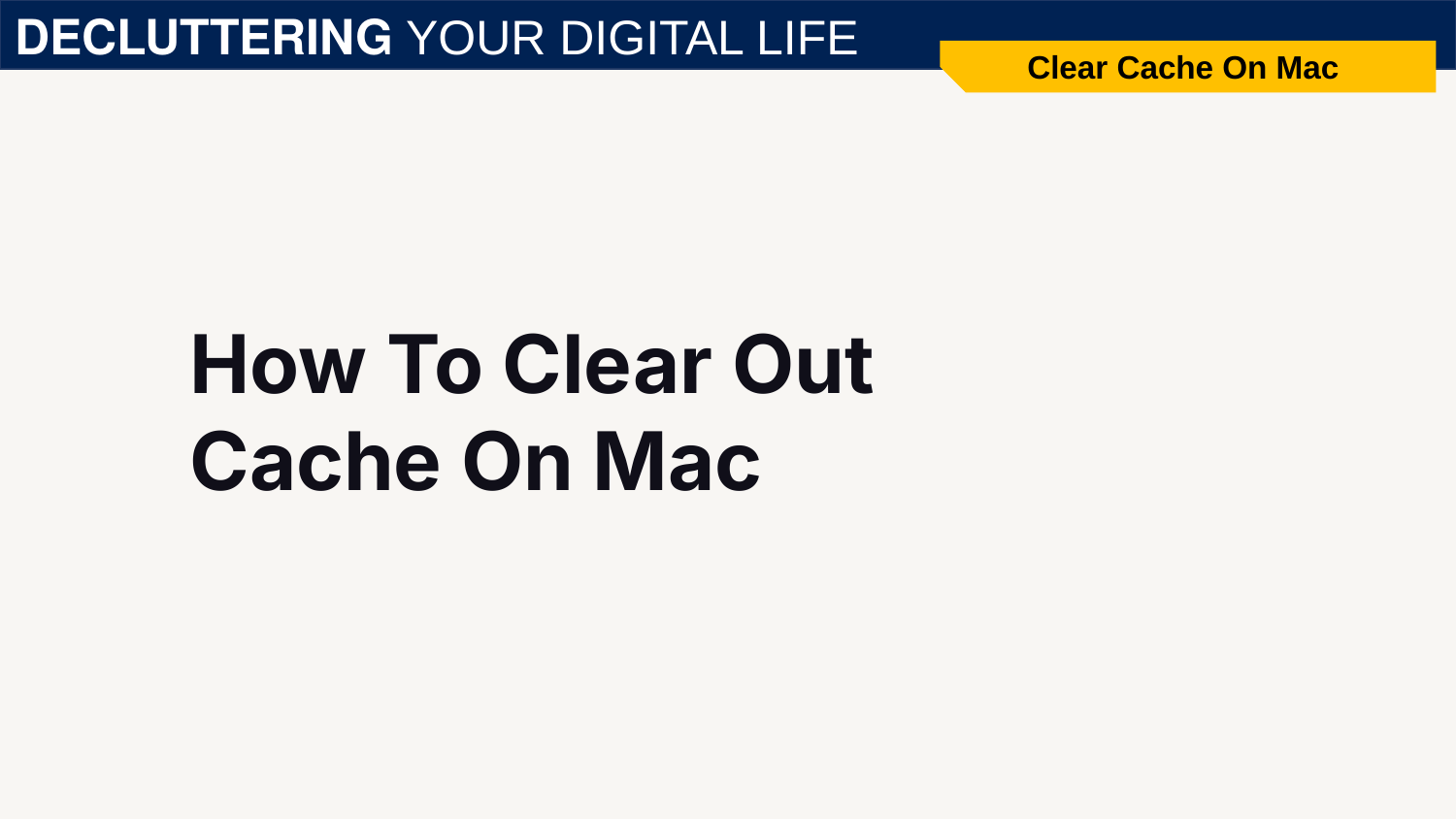

DECLUTTERING YOUR DIGITAL LIFE
Clear Cache On Mac

How To Clear Out Cache On Mac